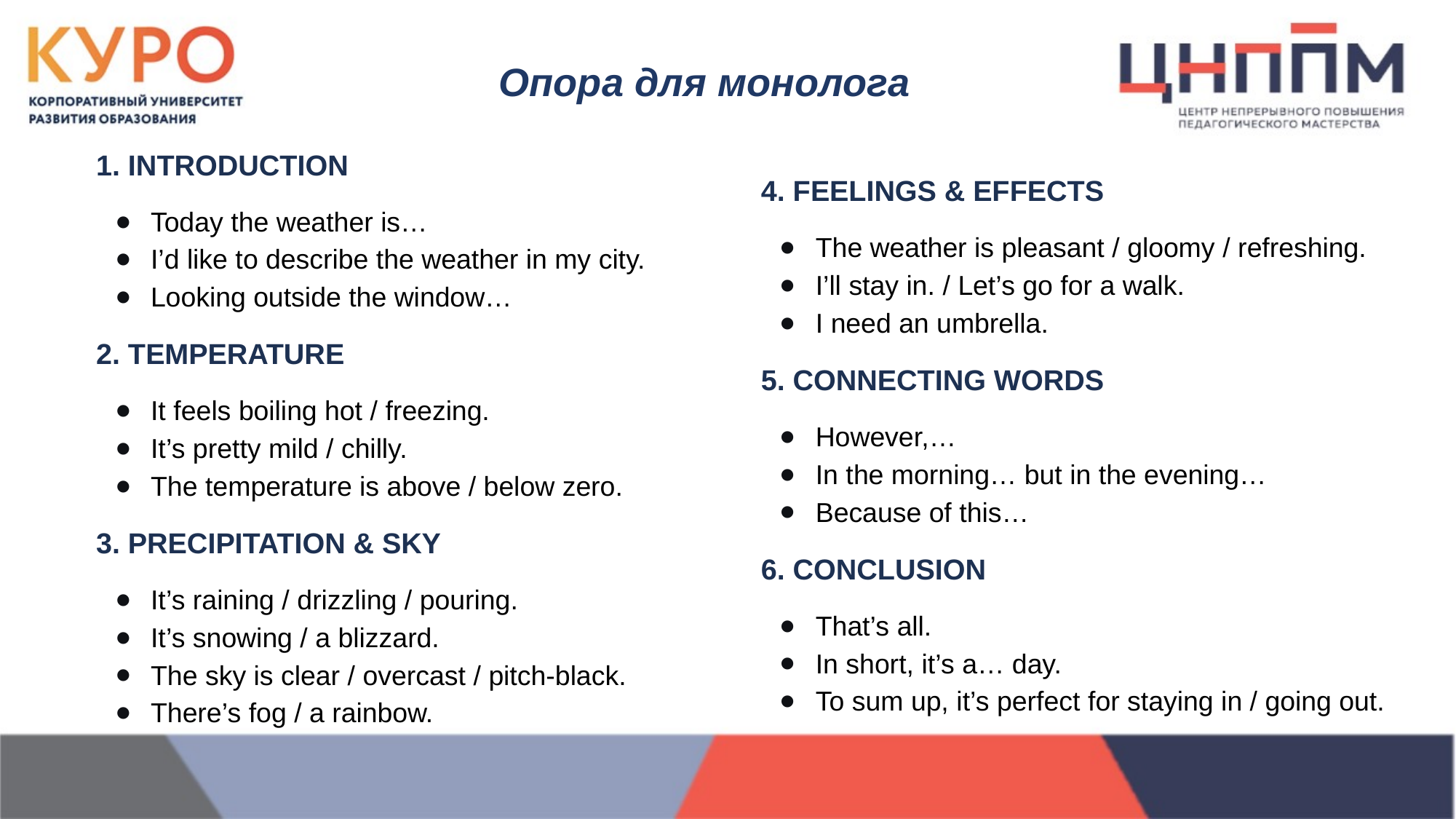

Опора для монолога
1. INTRODUCTION
Today the weather is…
I’d like to describe the weather in my city.
Looking outside the window…
2. TEMPERATURE
It feels boiling hot / freezing.
It’s pretty mild / chilly.
The temperature is above / below zero.
3. PRECIPITATION & SKY
It’s raining / drizzling / pouring.
It’s snowing / a blizzard.
The sky is clear / overcast / pitch-black.
There’s fog / a rainbow.

4. FEELINGS & EFFECTS
The weather is pleasant / gloomy / refreshing.
I’ll stay in. / Let’s go for a walk.
I need an umbrella.
5. CONNECTING WORDS
However,…
In the morning… but in the evening…
Because of this…
6. CONCLUSION
That’s all.
In short, it’s a… day.
To sum up, it’s perfect for staying in / going out.